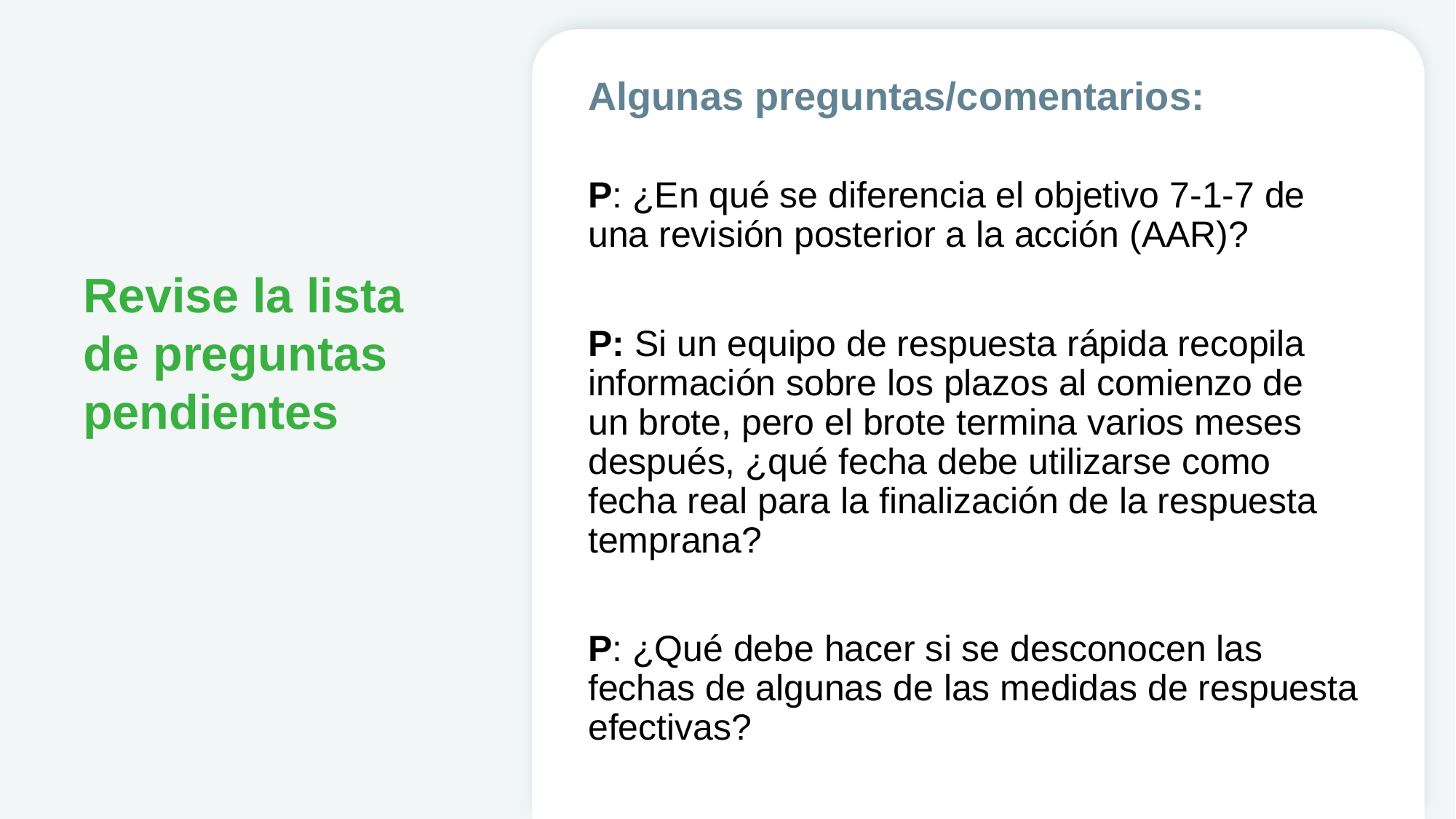

Algunas preguntas/comentarios:
P: ¿En qué se diferencia el objetivo 7-1-7 de una revisión posterior a la acción (AAR)?

P: Si un equipo de respuesta rápida recopila información sobre los plazos al comienzo de
un brote, pero el brote termina varios meses después, ¿qué fecha debe utilizarse como fecha real para la finalización de la respuesta temprana?

P: ¿Qué debe hacer si se desconocen las fechas de algunas de las medidas de respuesta efectivas?

# Revise la lista de preguntas pendientes